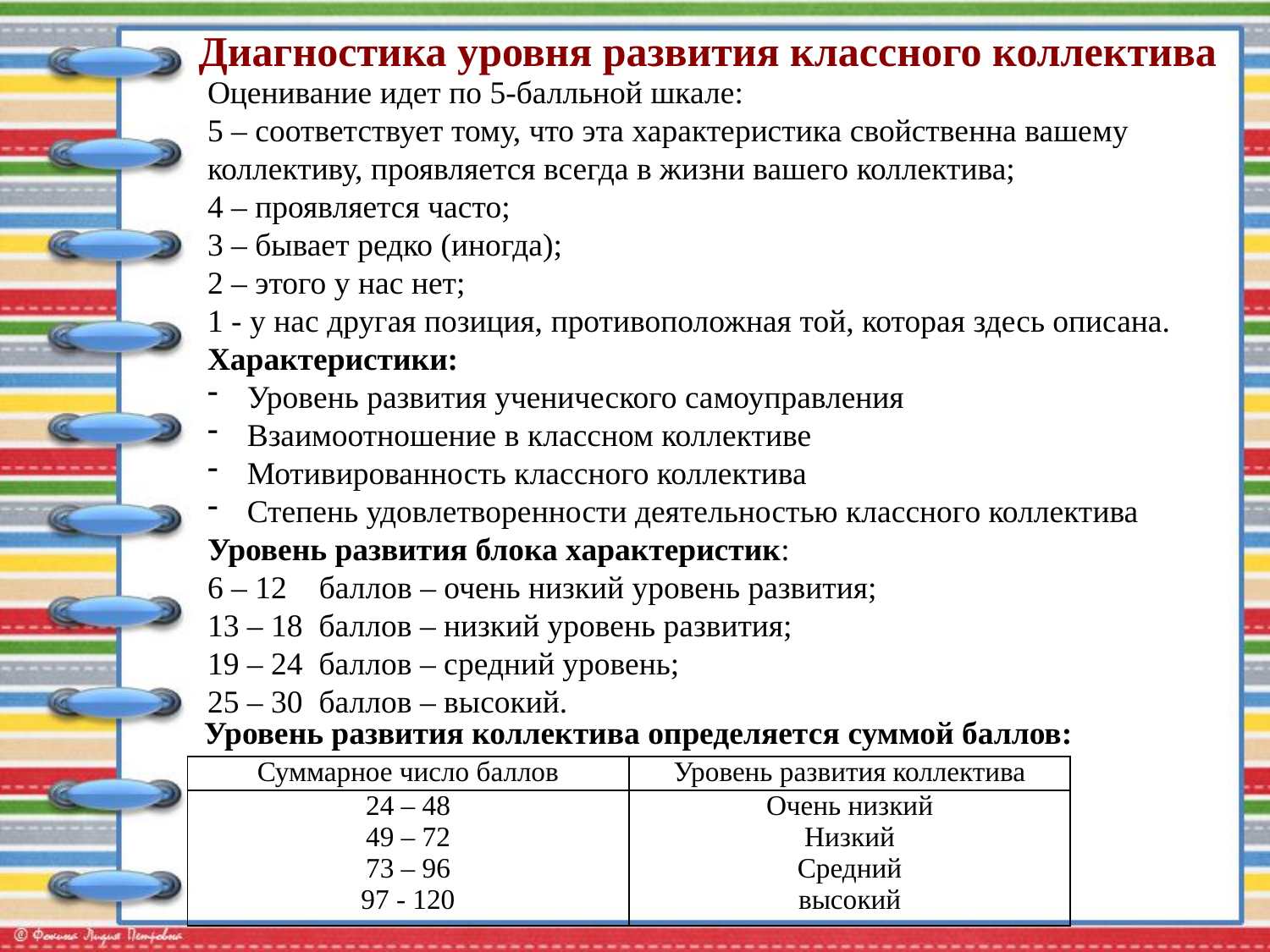

# Диагностика уровня развития классного коллектива
Оценивание идет по 5-балльной шкале:
5 – соответствует тому, что эта характеристика свойственна вашему коллективу, проявляется всегда в жизни вашего коллектива;
4 – проявляется часто;
3 – бывает редко (иногда);
2 – этого у нас нет;
1 - у нас другая позиция, противоположная той, которая здесь описана.
Характеристики:
Уровень развития ученического самоуправления
Взаимоотношение в классном коллективе
Мотивированность классного коллектива
Степень удовлетворенности деятельностью классного коллектива
Уровень развития блока характеристик:
6 – 12    баллов – очень низкий уровень развития;
13 – 18  баллов – низкий уровень развития;
19 – 24  баллов – средний уровень;
25 – 30  баллов – высокий.

Уровень развития коллектива определяется суммой баллов:
| Суммарное число баллов | Уровень развития коллектива |
| --- | --- |
| 24 – 48 49 – 72 73 – 96 97 - 120 | Очень низкий Низкий Средний высокий |